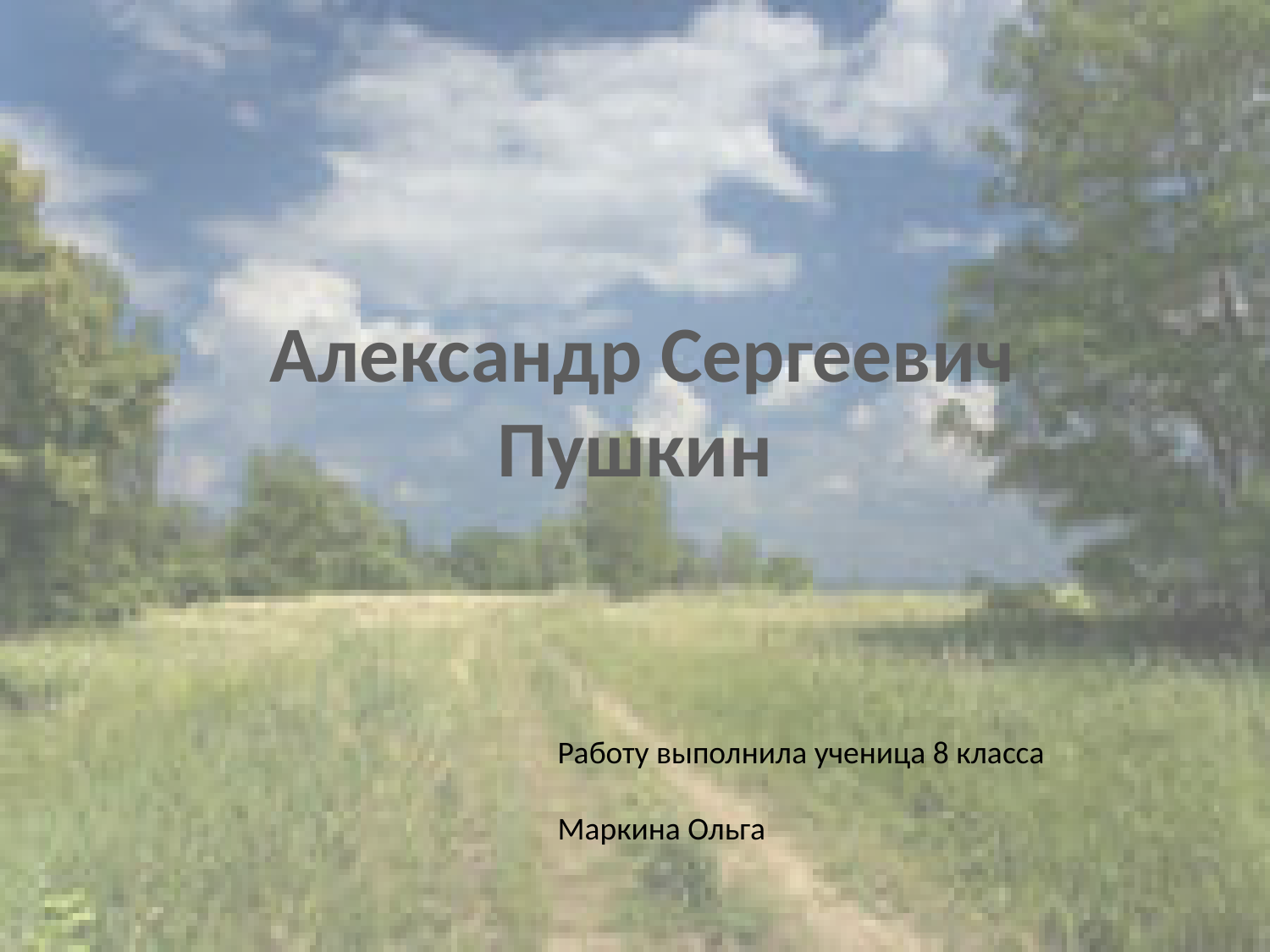

# Александр Сергеевич Пушкин
Работу выполнила ученица 8 класса

Маркина Ольга